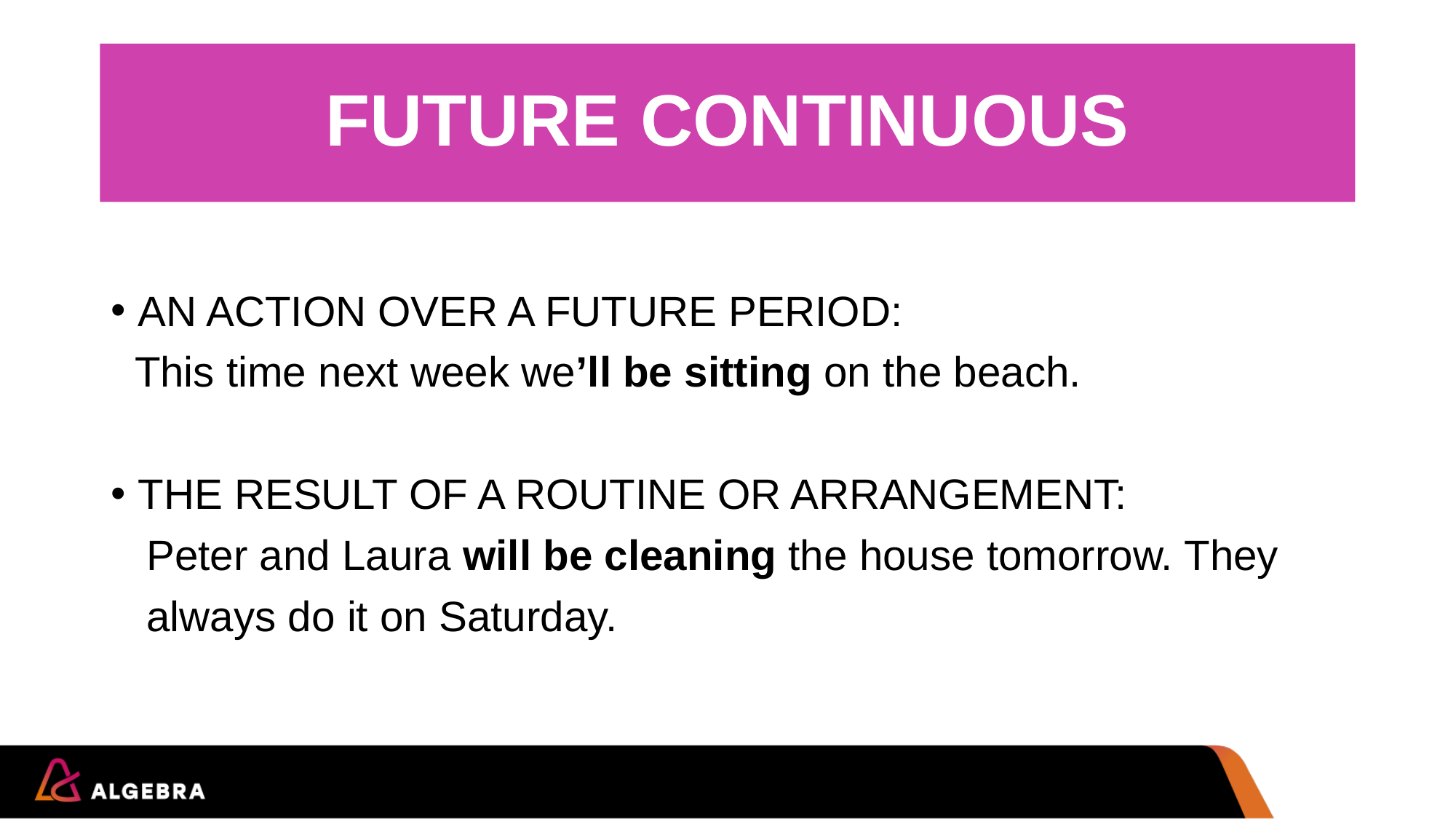

# FUTURE CONTINUOUS

AN ACTION OVER A FUTURE PERIOD:
  This time next week we’ll be sitting on the beach.

THE RESULT OF A ROUTINE OR ARRANGEMENT:
   Peter and Laura will be cleaning the house tomorrow. They
   always do it on Saturday.